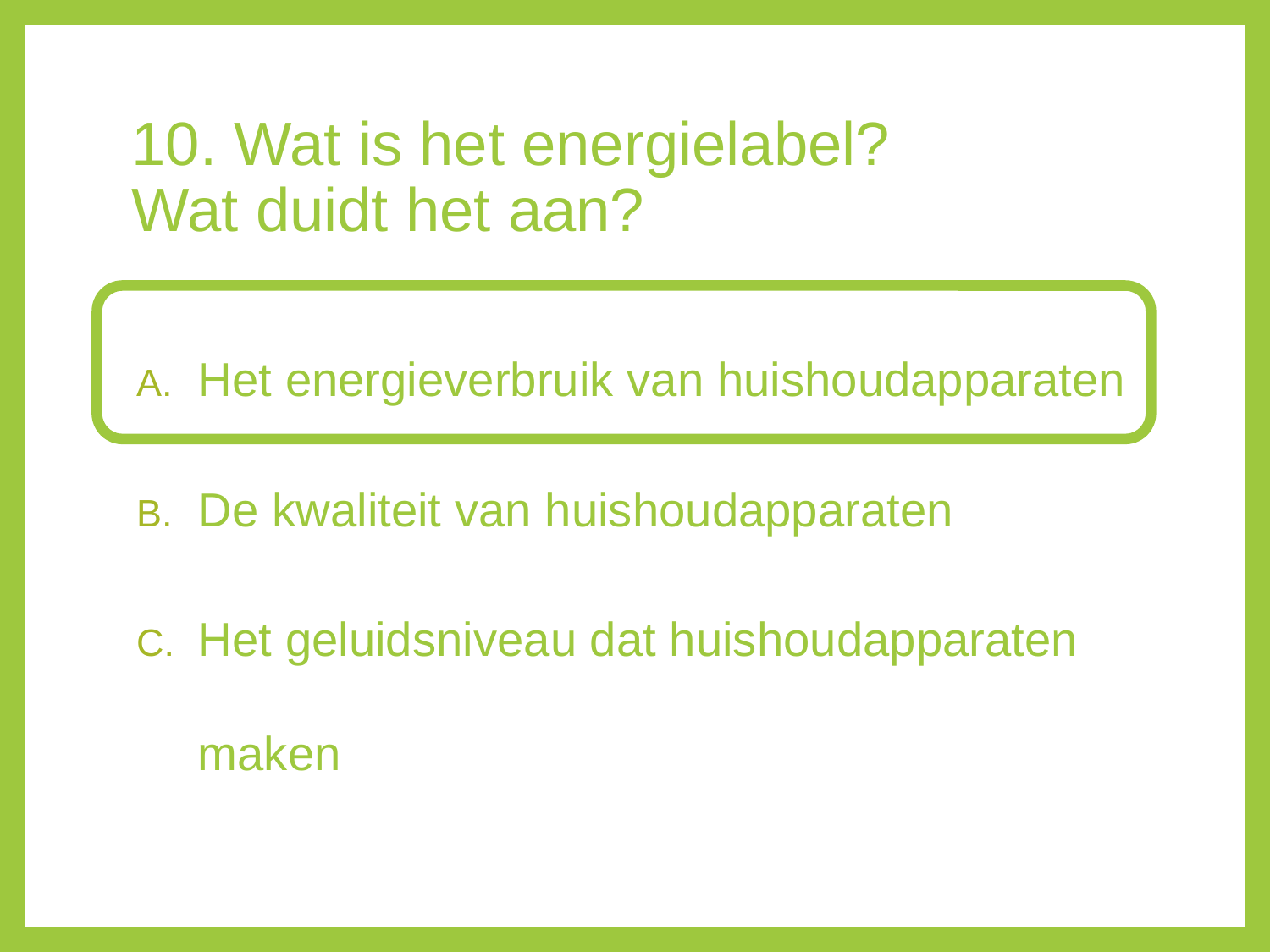

# 10. Wat is het energielabel? Wat duidt het aan?

Het energieverbruik van huishoudapparaten
De kwaliteit van huishoudapparaten
Het geluidsniveau dat huishoudapparaten maken